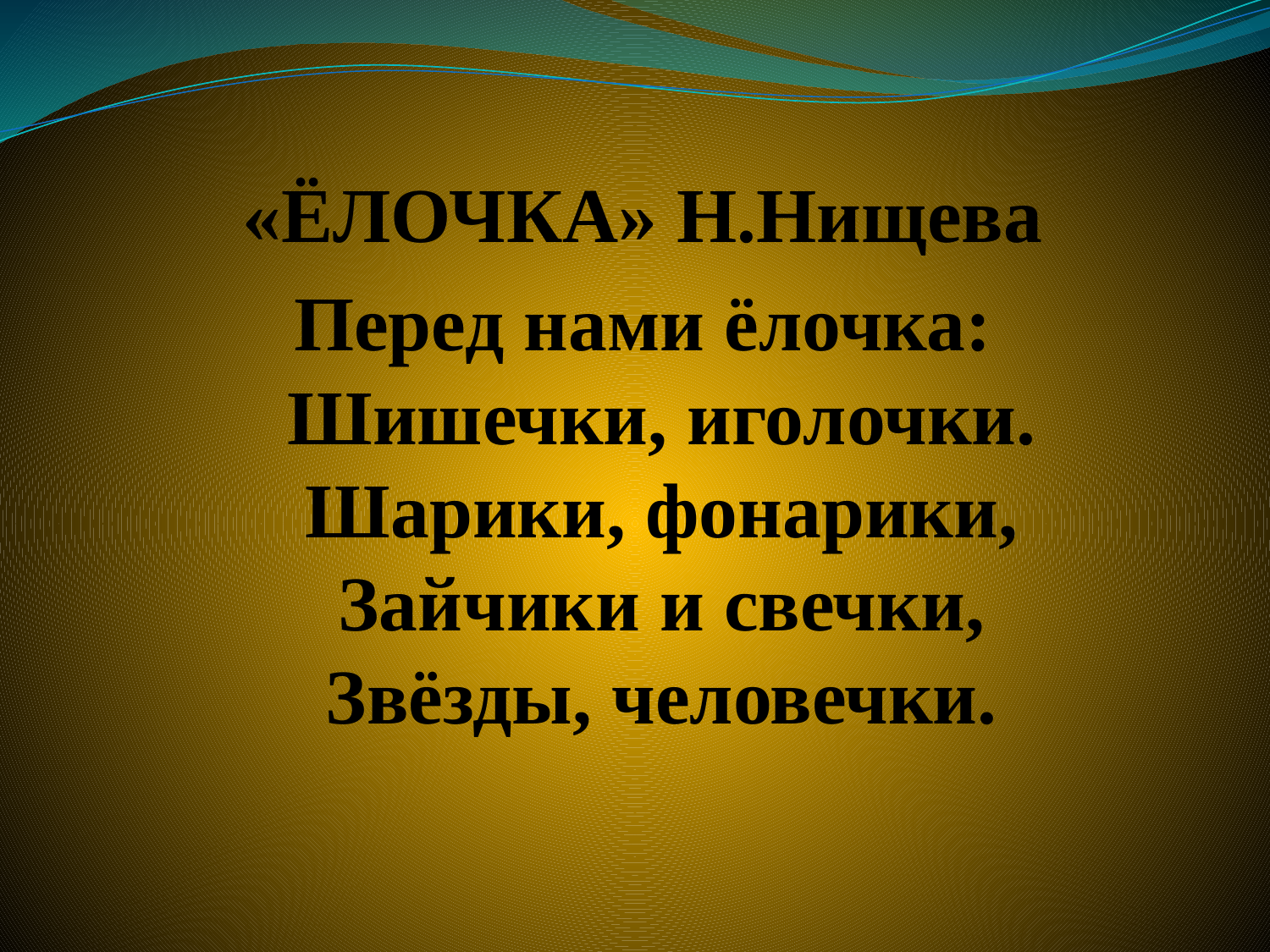

«ЁЛОЧКА» Н.Нищева
Перед нами ёлочка:
Шишечки, иголочки.
Шарики, фонарики,
Зайчики и свечки,
Звёзды, человечки.